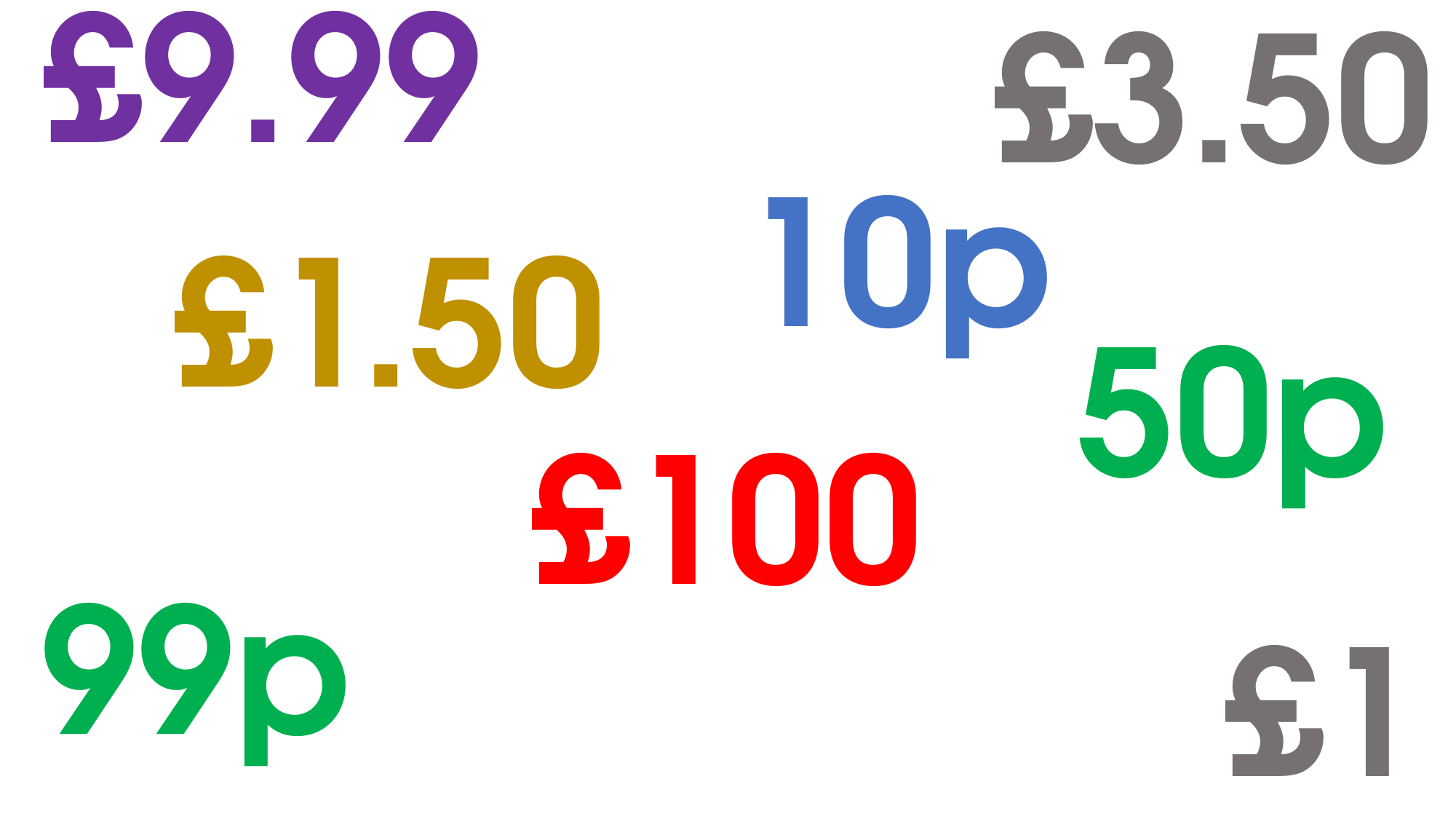

£9.99
£3.50
10p
£1.50
50p
£100
99p
£1